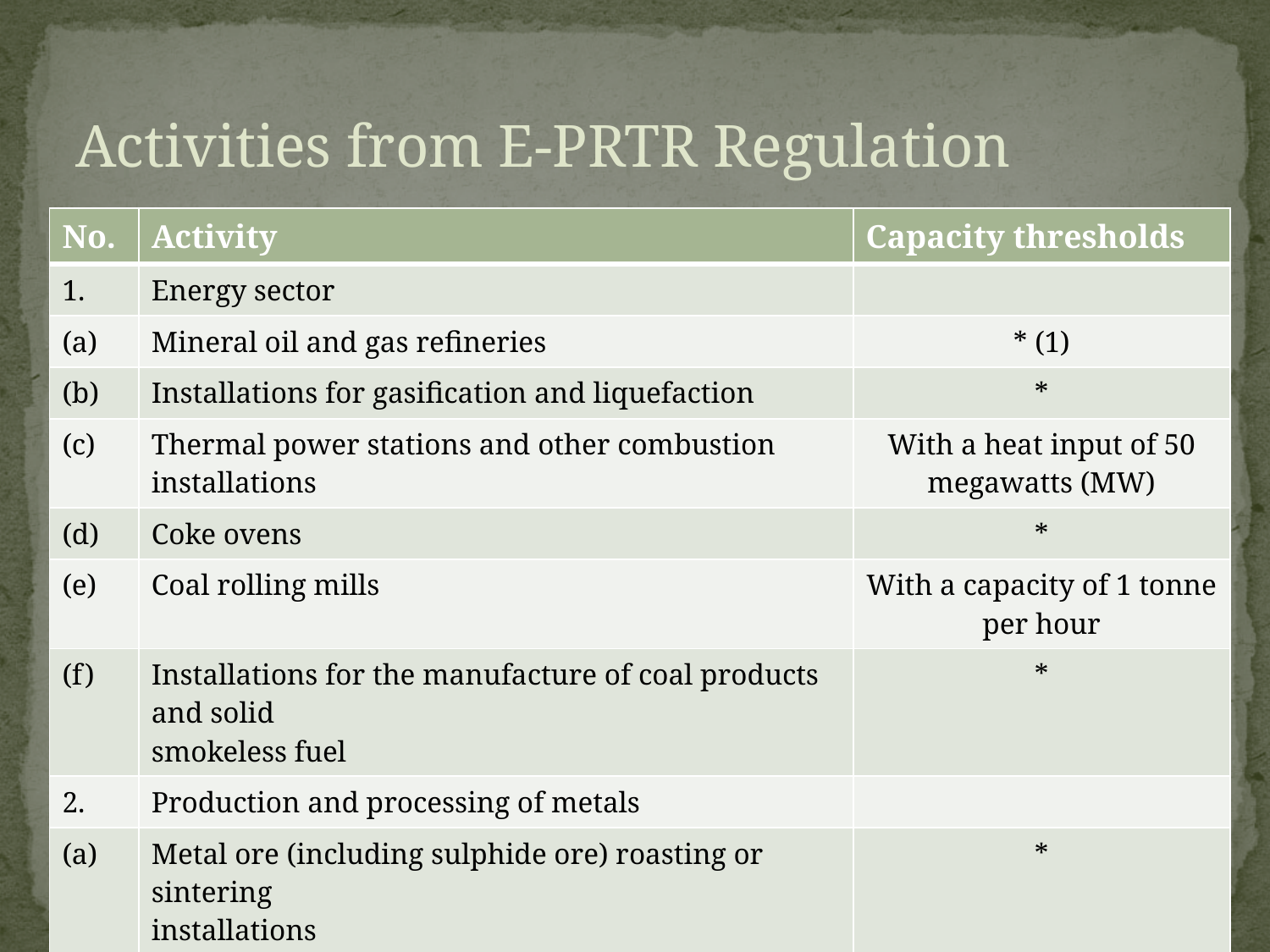

# Activities from E-PRTR Regulation
| No. | Activity | Capacity thresholds |
| --- | --- | --- |
| 1. | Energy sector |  |
| (a) | Mineral oil and gas refineries | \* (1) |
| (b) | Installations for gasification and liquefaction | \* |
| (c) | Thermal power stations and other combustion installations | With a heat input of 50 megawatts (MW) |
| (d) | Coke ovens | \* |
| (e) | Coal rolling mills | With a capacity of 1 tonne per hour |
| (f) | Installations for the manufacture of coal products and solid smokeless fuel | \* |
| 2. | Production and processing of metals |  |
| (a) | Metal ore (including sulphide ore) roasting or sintering installations | \* |